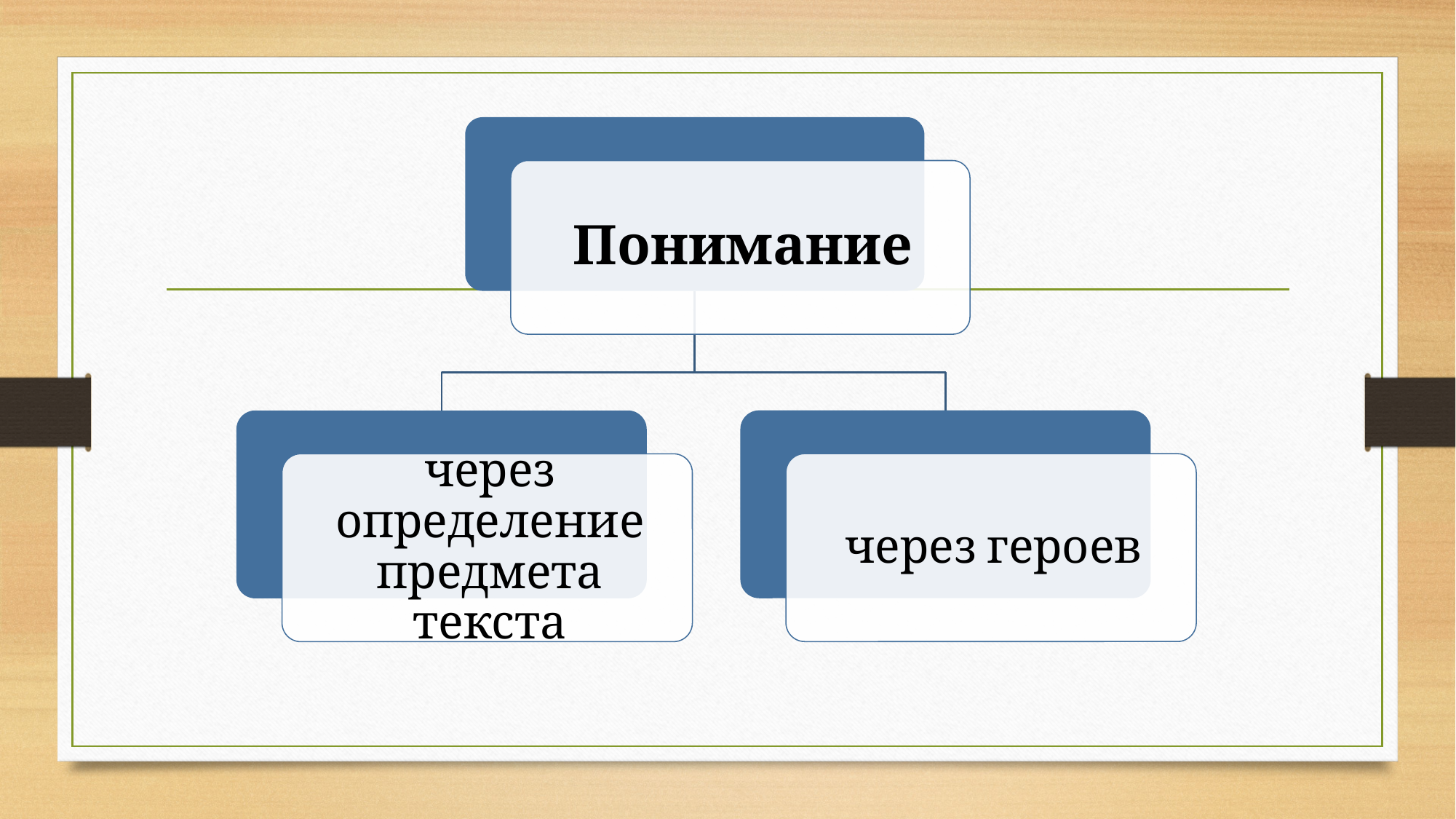

Понимание
через определение предмета текста
через героев